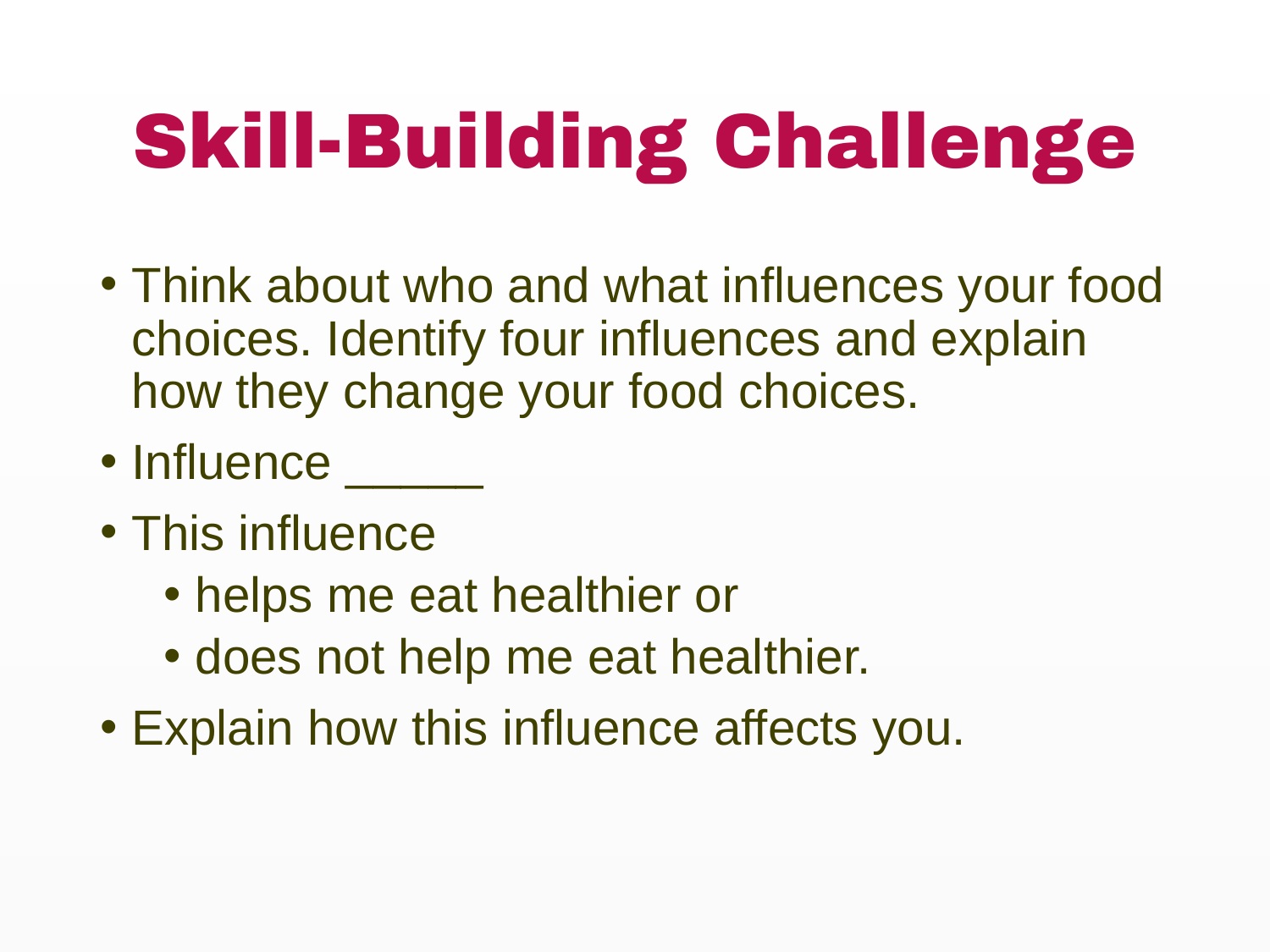

# Skill-Building Challenge
Think about who and what influences your food choices. Identify four influences and explain how they change your food choices.
Influence _____
This influence
helps me eat healthier or
does not help me eat healthier.
Explain how this influence affects you.